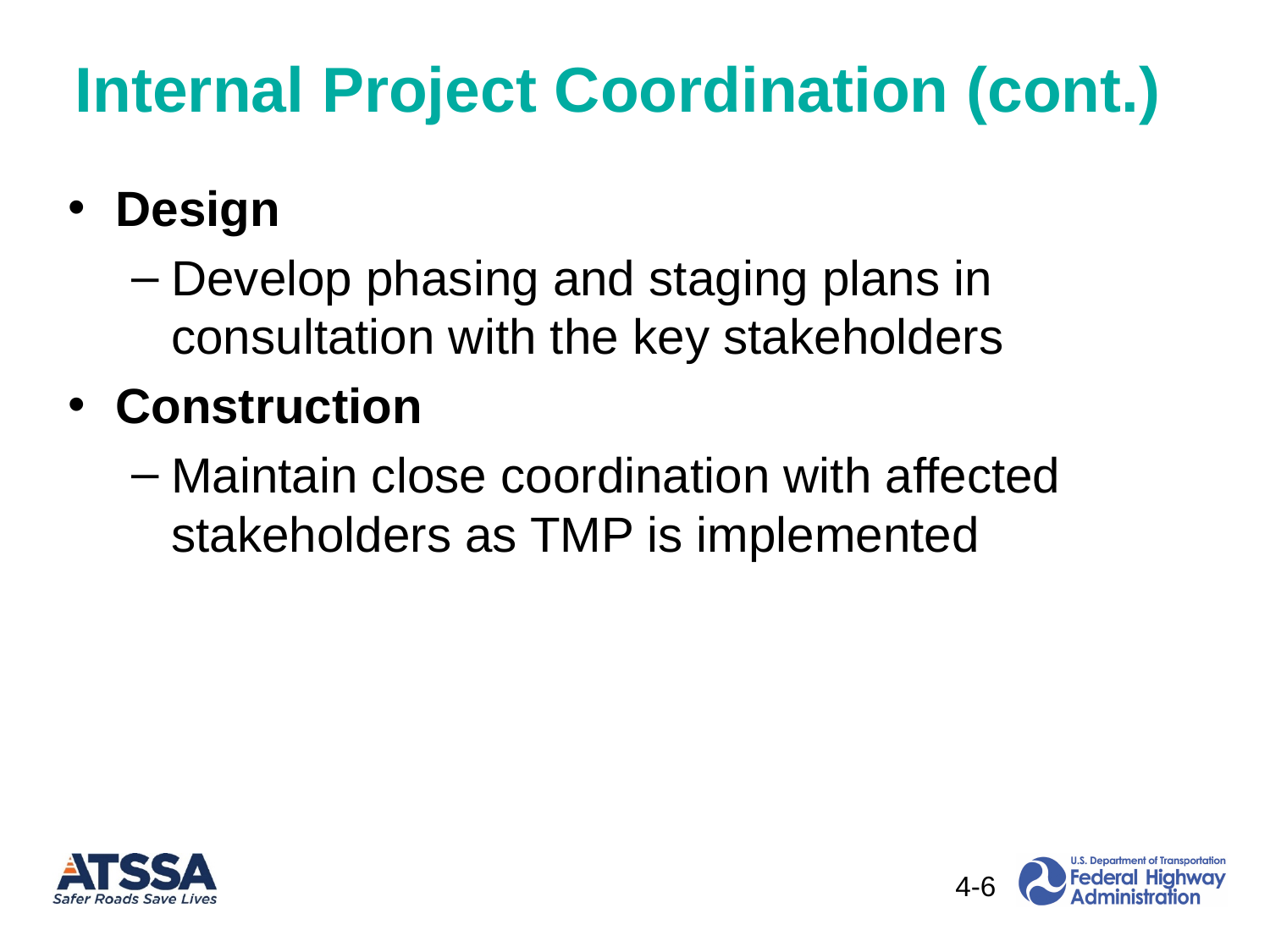

# Internal Project Coordination (cont.)
Design
Develop phasing and staging plans in consultation with the key stakeholders
Construction
Maintain close coordination with affected stakeholders as TMP is implemented